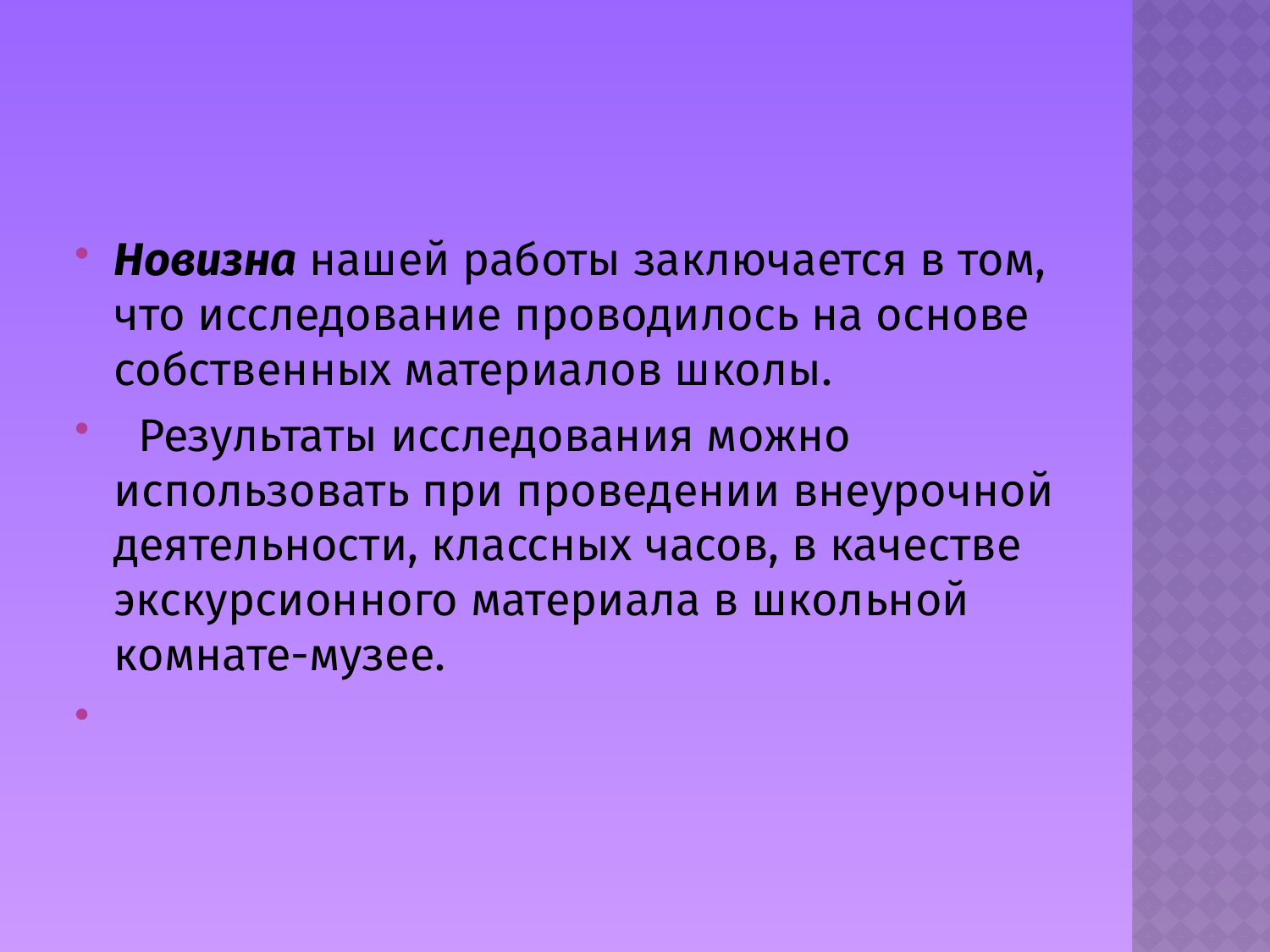

#
Новизна нашей работы заключается в том, что исследование проводилось на основе собственных материалов школы.
  Результаты исследования можно использовать при проведении внеурочной деятельности, классных часов, в качестве экскурсионного материала в школьной комнате-музее.